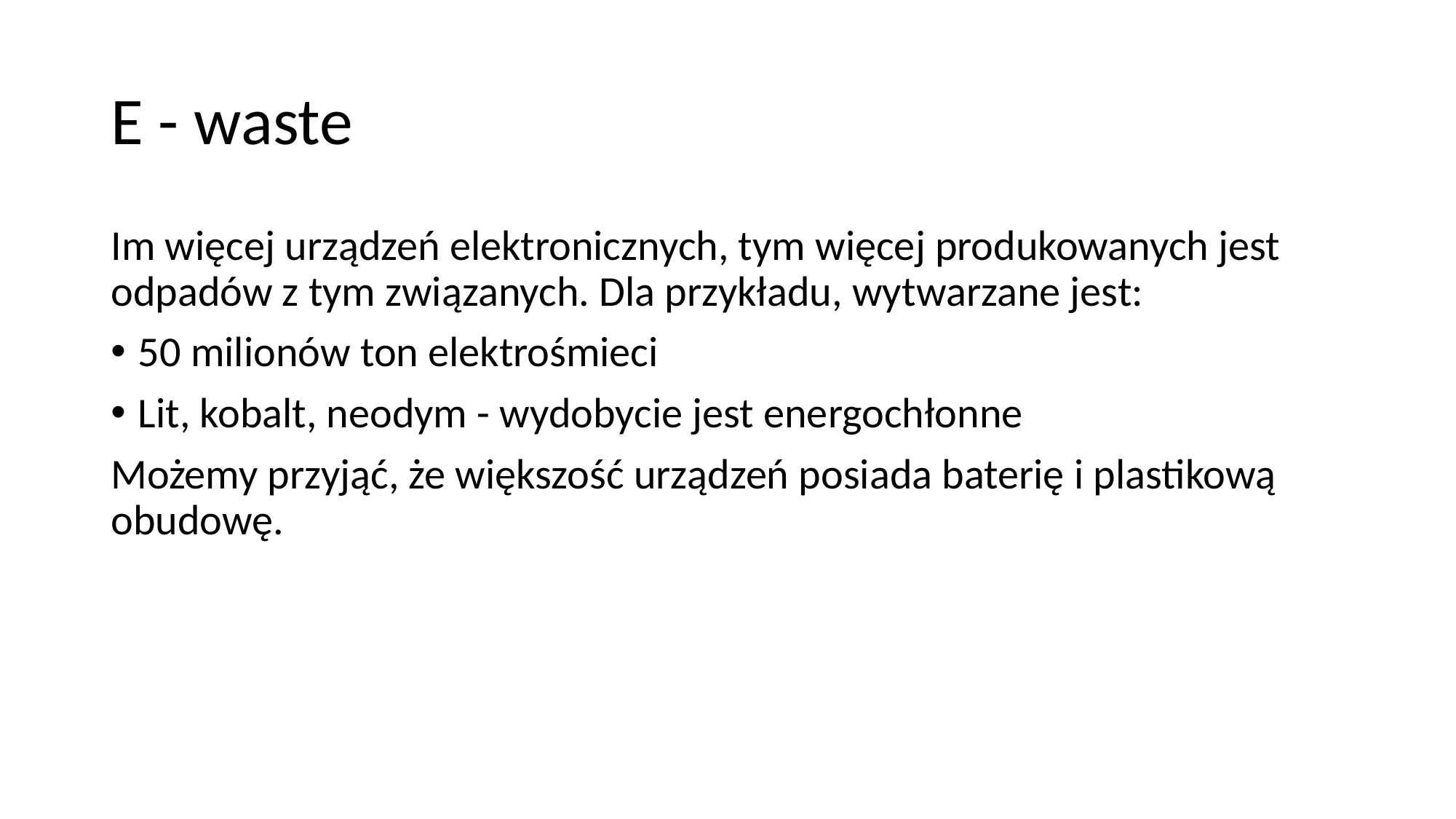

# E - waste
Im więcej urządzeń elektronicznych, tym więcej produkowanych jest odpadów z tym związanych. Dla przykładu, wytwarzane jest:
50 milionów ton elektrośmieci
Lit, kobalt, neodym - wydobycie jest energochłonne
Możemy przyjąć, że większość urządzeń posiada baterię i plastikową obudowę.